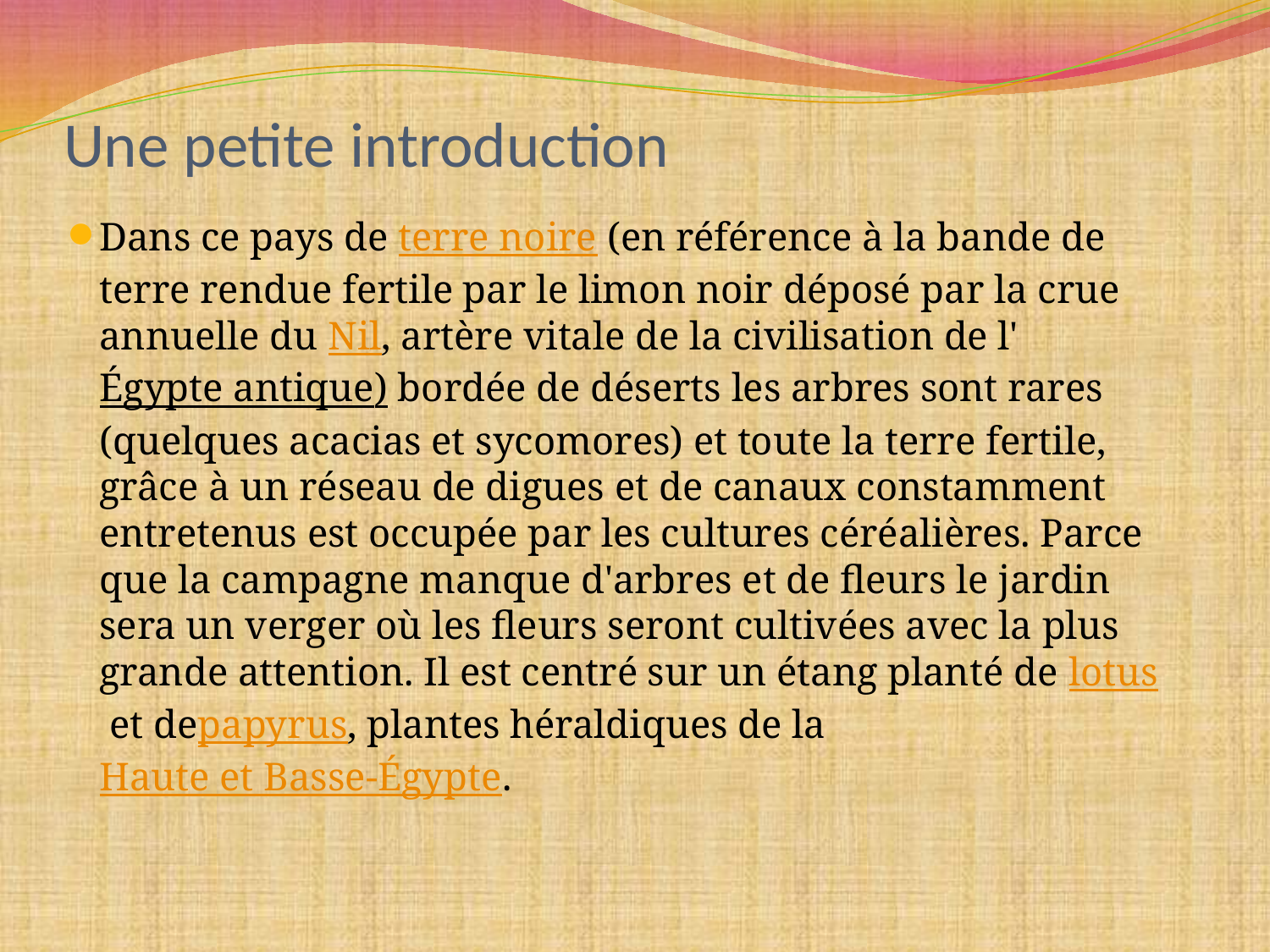

# Une petite introduction
Dans ce pays de terre noire (en référence à la bande de terre rendue fertile par le limon noir déposé par la crue annuelle du Nil, artère vitale de la civilisation de l'Égypte antique) bordée de déserts les arbres sont rares (quelques acacias et sycomores) et toute la terre fertile, grâce à un réseau de digues et de canaux constamment entretenus est occupée par les cultures céréalières. Parce que la campagne manque d'arbres et de fleurs le jardin sera un verger où les fleurs seront cultivées avec la plus grande attention. Il est centré sur un étang planté de lotus et depapyrus, plantes héraldiques de la Haute et Basse-Égypte.